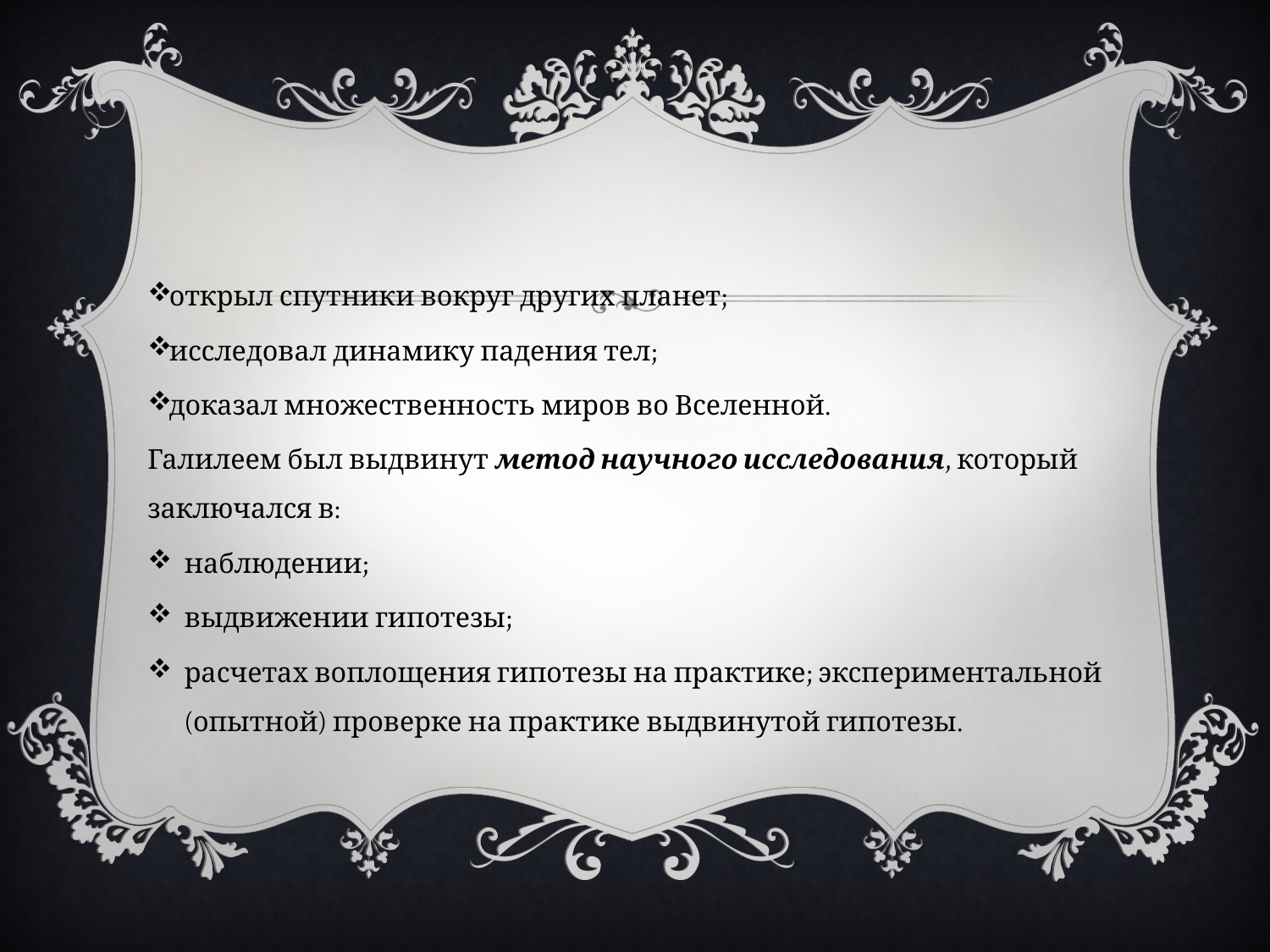

#
открыл спутники вокруг других планет;
исследовал динамику падения тел;
доказал множественность миров во Вселенной.
Галилеем был выдвинут метод научного исследования, кото­рый заключался в:
наблюдении;
выдвижении гипотезы;
расчетах воплощения гипотезы на практике; экспериментальной (опытной) проверке на практике выдви­нутой гипотезы.